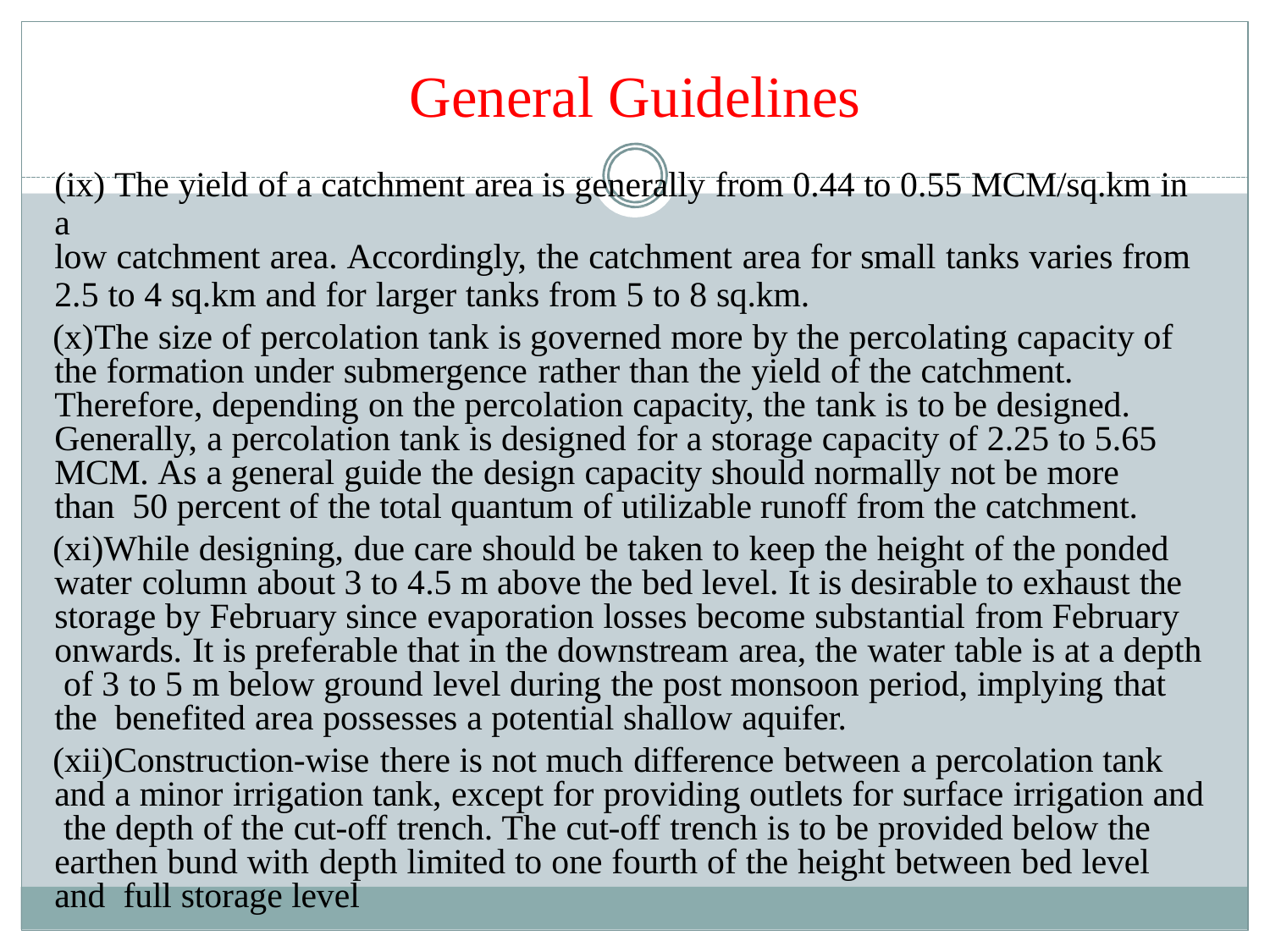

# General Guidelines
(ix) The yield of a catchment area is generally from 0.44 to 0.55 MCM/sq.km in a
low catchment area. Accordingly, the catchment area for small tanks varies from
2.5 to 4 sq.km and for larger tanks from 5 to 8 sq.km.
The size of percolation tank is governed more by the percolating capacity of  the formation under submergence rather than the yield of the catchment.  Therefore, depending on the percolation capacity, the tank is to be designed.  Generally, a percolation tank is designed for a storage capacity of 2.25 to 5.65  MCM. As a general guide the design capacity should normally not be more than  50 percent of the total quantum of utilizable runoff from the catchment.
While designing, due care should be taken to keep the height of the ponded  water column about 3 to 4.5 m above the bed level. It is desirable to exhaust the  storage by February since evaporation losses become substantial from February  onwards. It is preferable that in the downstream area, the water table is at a depth  of 3 to 5 m below ground level during the post monsoon period, implying that the  benefited area possesses a potential shallow aquifer.
Construction-wise there is not much difference between a percolation tank  and a minor irrigation tank, except for providing outlets for surface irrigation and  the depth of the cut-off trench. The cut-off trench is to be provided below the  earthen bund with depth limited to one fourth of the height between bed level and  full storage level